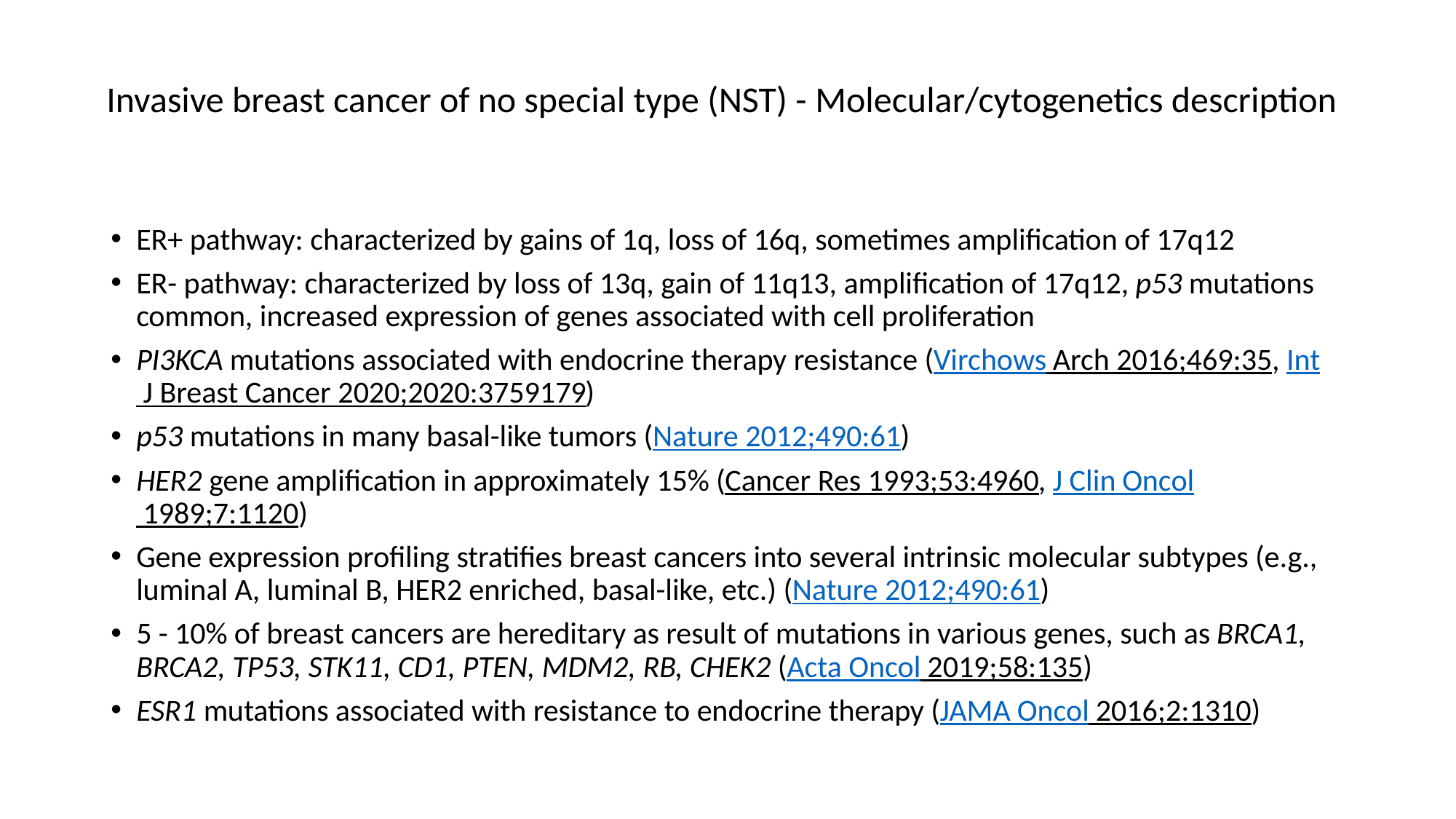

# Invasive breast cancer of no special type (NST) - Molecular/cytogenetics description
ER+ pathway: characterized by gains of 1q, loss of 16q, sometimes amplification of 17q12
ER- pathway: characterized by loss of 13q, gain of 11q13, amplification of 17q12, p53 mutations common, increased expression of genes associated with cell proliferation
PI3KCA mutations associated with endocrine therapy resistance (Virchows Arch 2016;469:35, Int J Breast Cancer 2020;2020:3759179)
p53 mutations in many basal-like tumors (Nature 2012;490:61)
HER2 gene amplification in approximately 15% (Cancer Res 1993;53:4960, J Clin Oncol 1989;7:1120)
Gene expression profiling stratifies breast cancers into several intrinsic molecular subtypes (e.g., luminal A, luminal B, HER2 enriched, basal-like, etc.) (Nature 2012;490:61)
5 - 10% of breast cancers are hereditary as result of mutations in various genes, such as BRCA1, BRCA2, TP53, STK11, CD1, PTEN, MDM2, RB, CHEK2 (Acta Oncol 2019;58:135)
ESR1 mutations associated with resistance to endocrine therapy (JAMA Oncol 2016;2:1310)